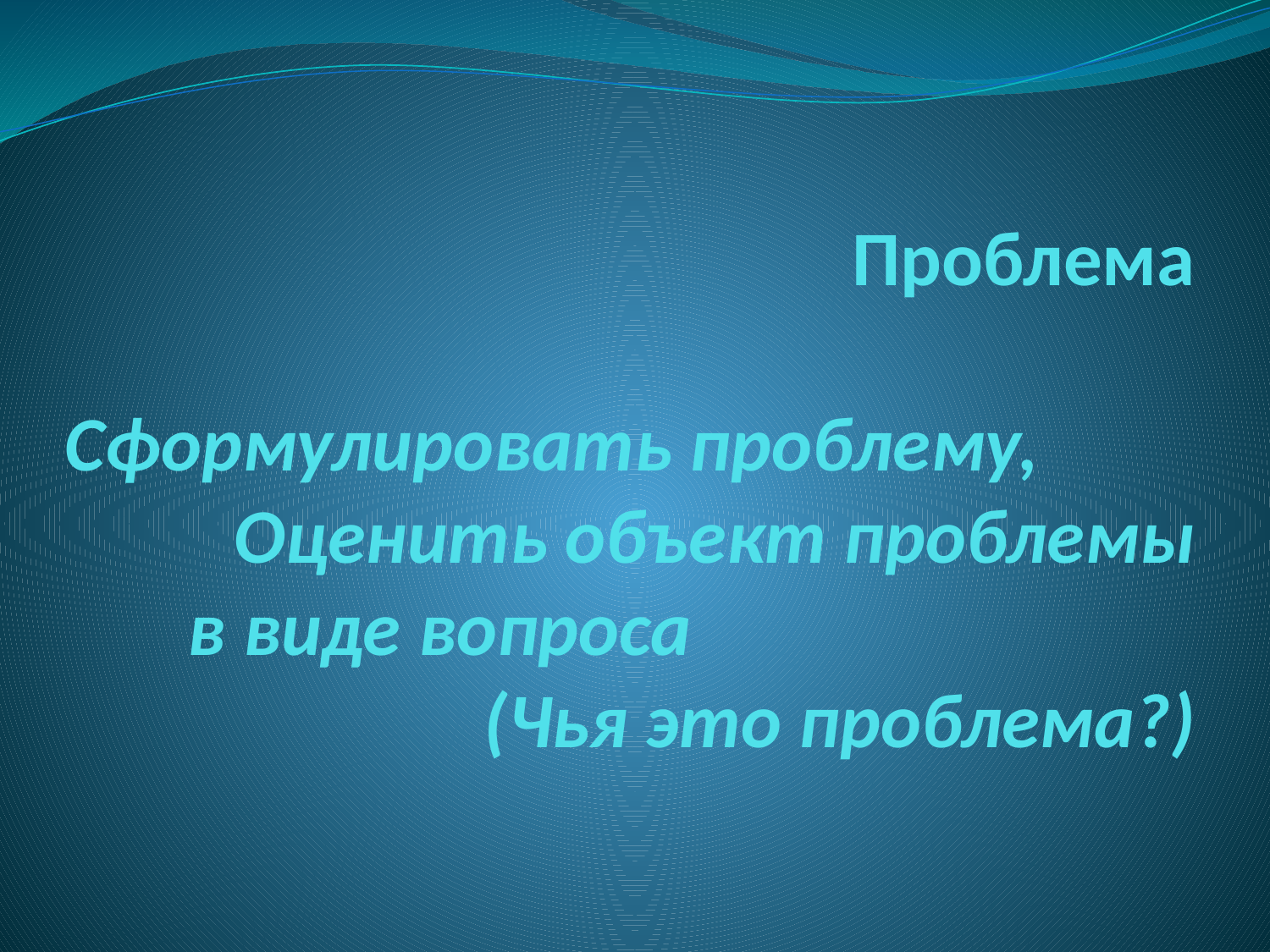

# Проблема   Сформулировать проблему,                    Оценить объект проблемы в виде вопроса                              (Чья это проблема?)